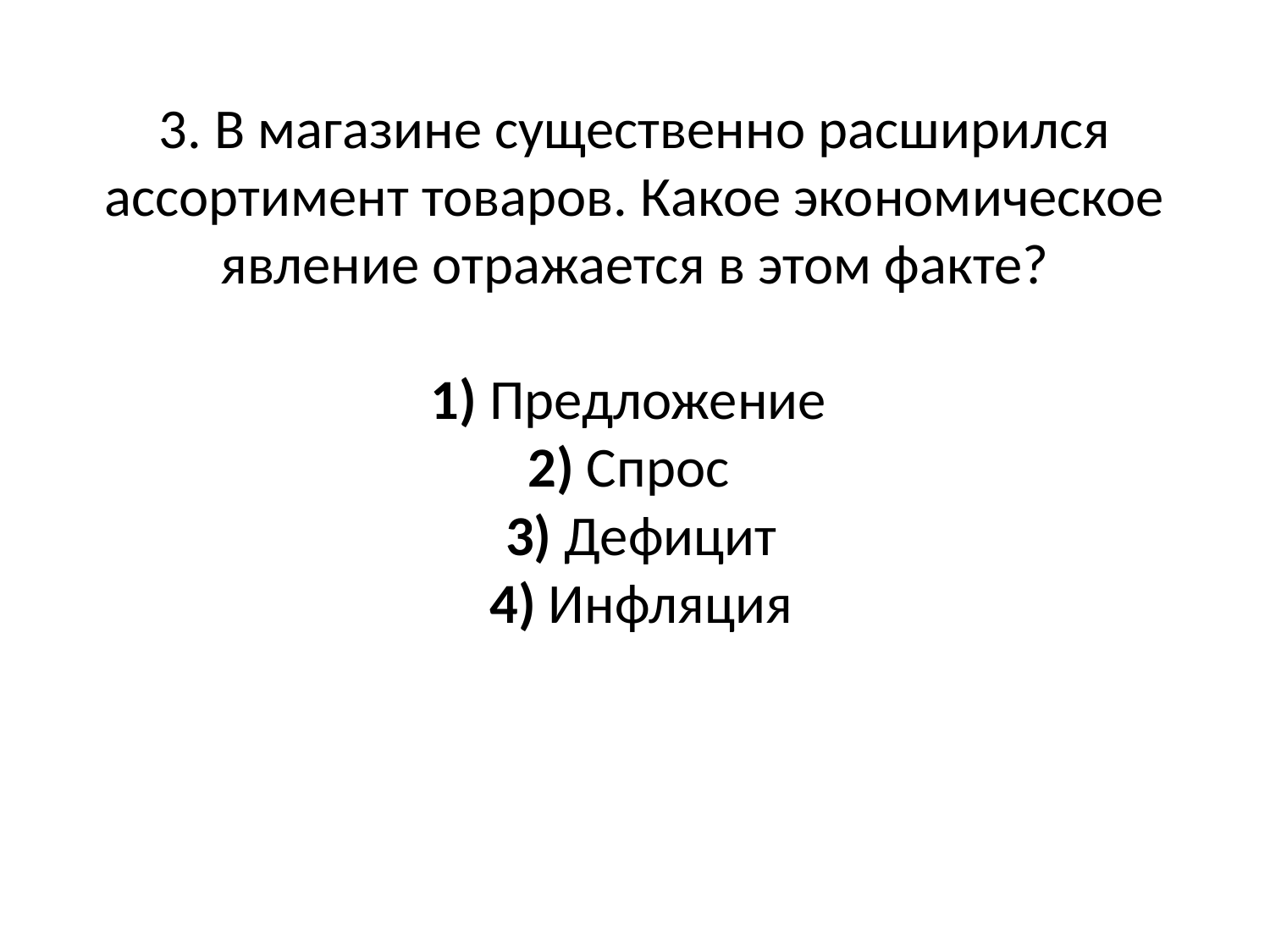

# 3. В магазине существенно расширился ассортимент товаров. Какое экономическое явление отражается в этом факте?     1) Предложение    2) Спрос    3) Дефицит  4) Инфляция